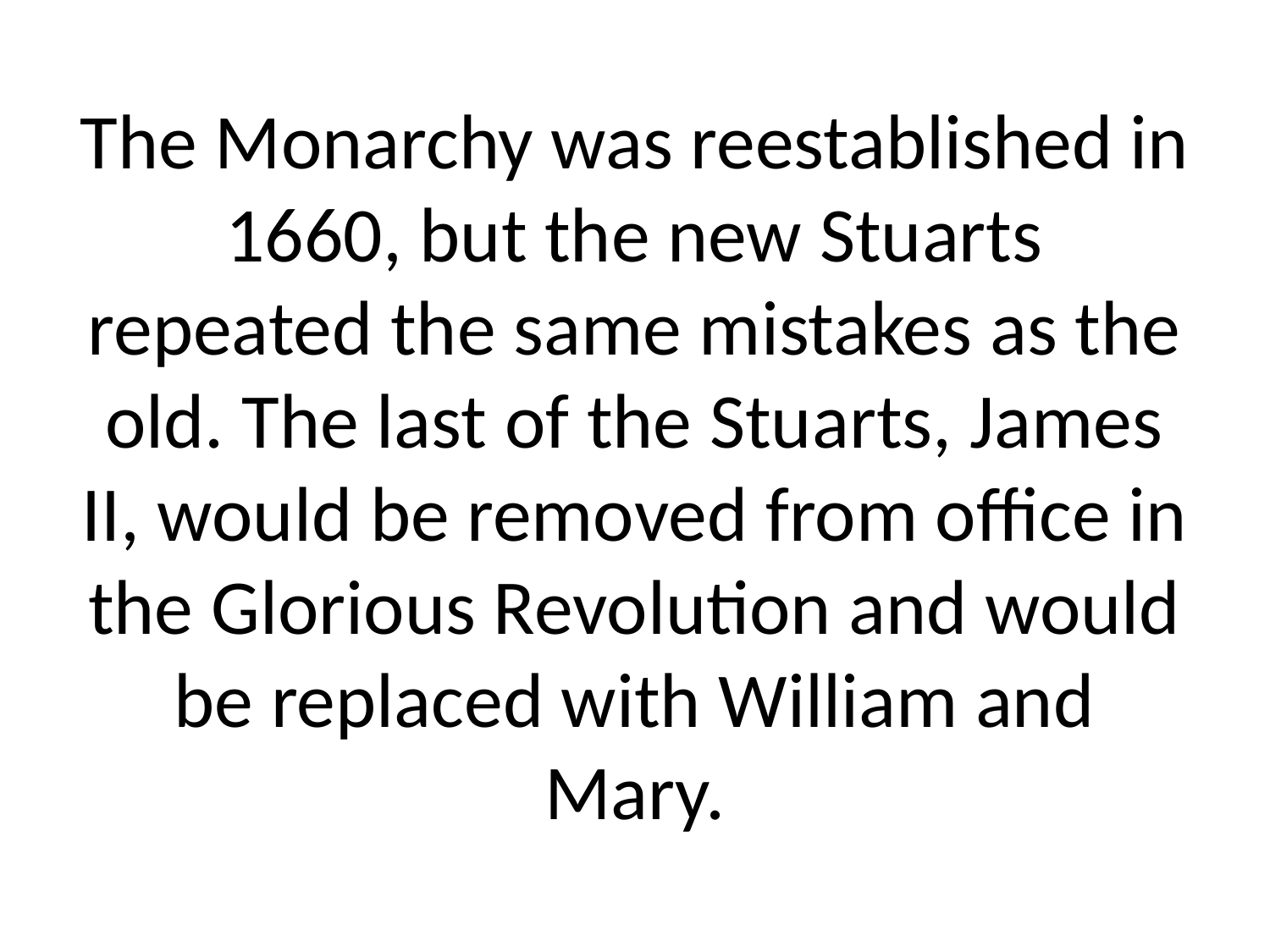

# The Monarchy was reestablished in 1660, but the new Stuarts repeated the same mistakes as the old. The last of the Stuarts, James II, would be removed from office in the Glorious Revolution and would be replaced with William and Mary.